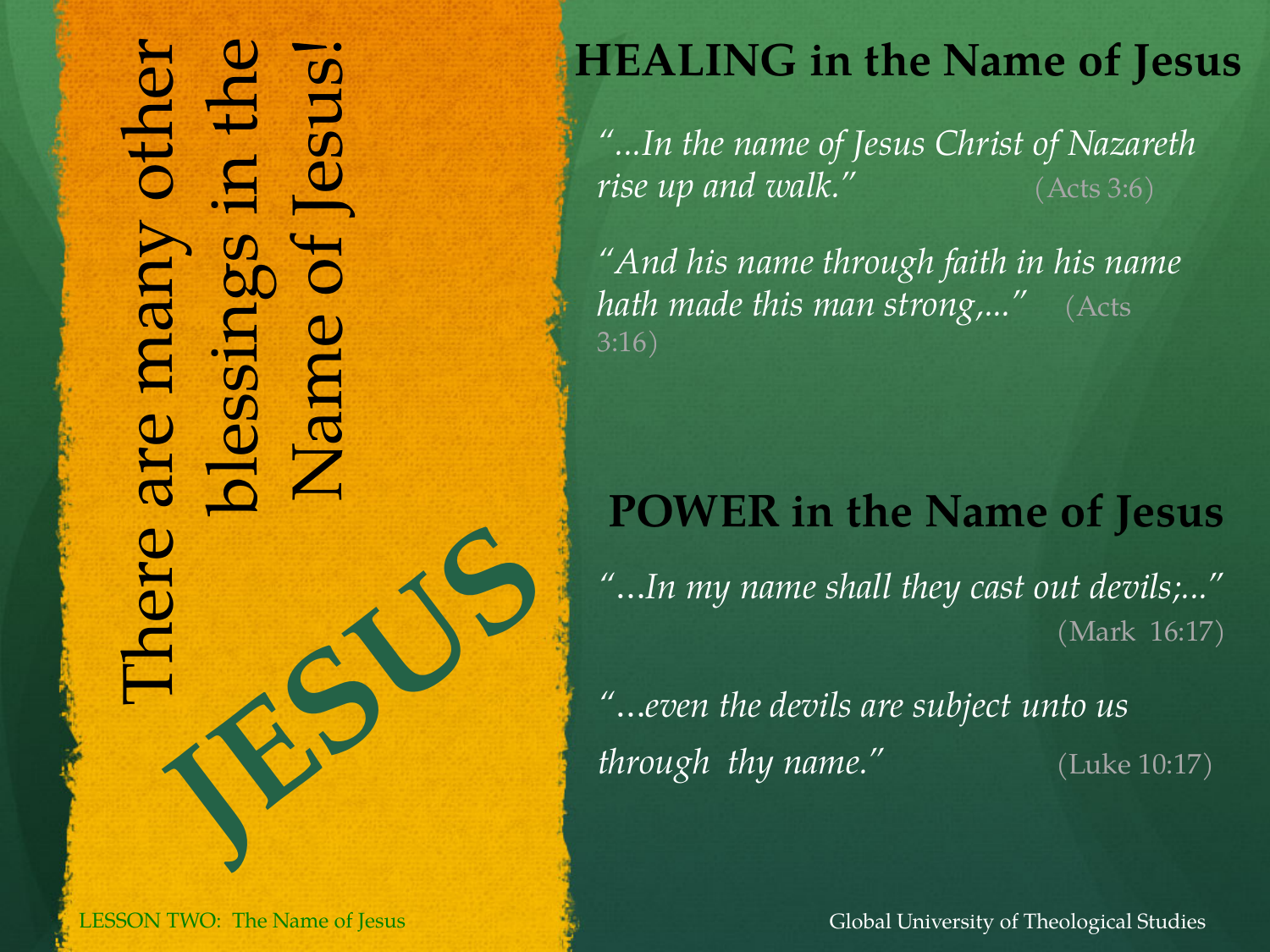

HEALING in the Name of Jesus
There are many other blessings in the
Name of Jesus!
“...In the name of Jesus Christ of Nazareth rise up and walk.”                    (Acts 3:6)

“And his name through faith in his name hath made this man strong,...”    (Acts 3:16)
POWER in the Name of Jesus
“…In my name shall they cast out devils;...”
                                                        (Mark  16:17)

“…even the devils are subject unto us through  thy name.”               (Luke 10:17)

JESUS
Global University of Theological Studies
LESSON TWO:  The Name of Jesus